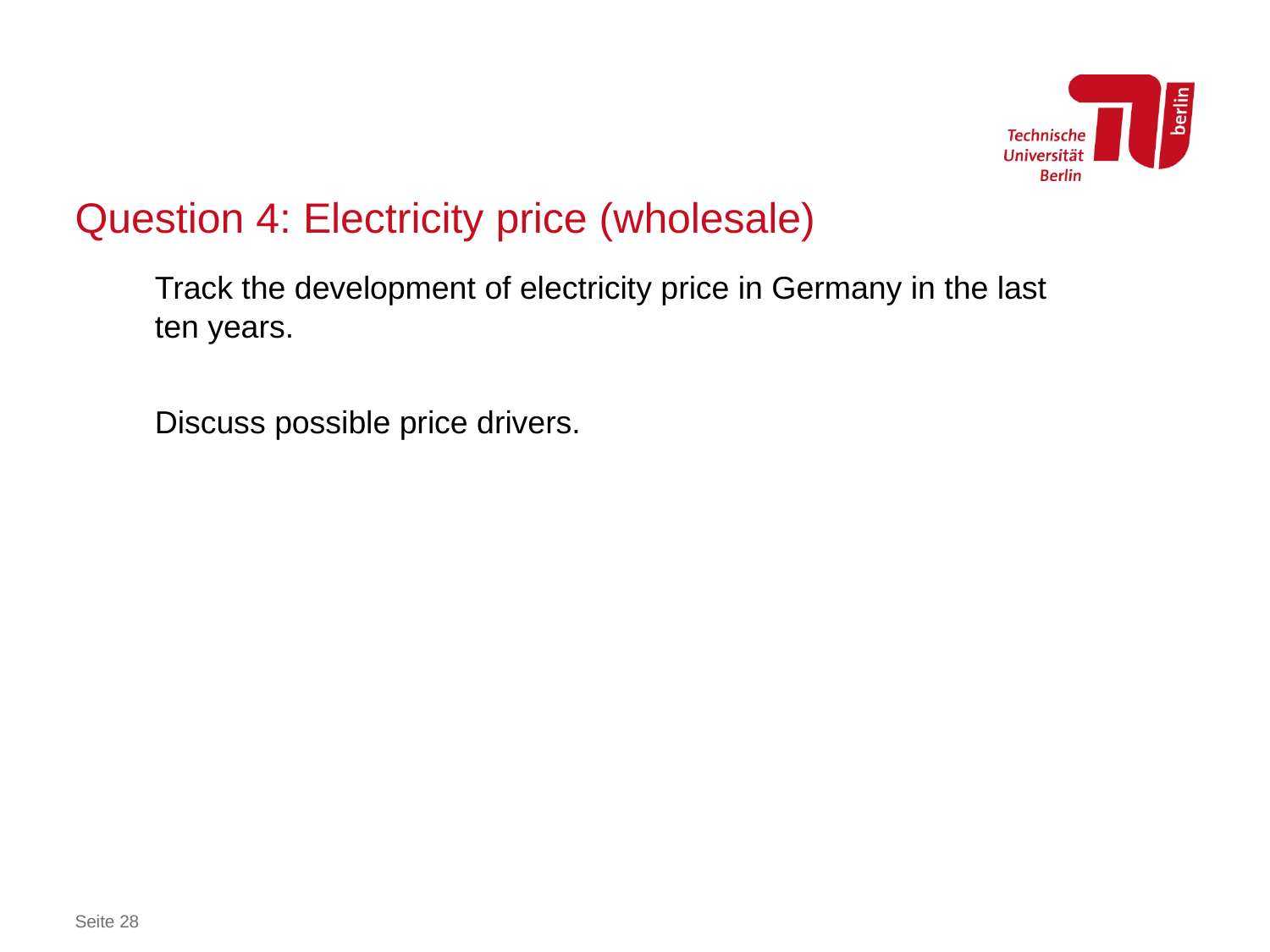

# Question 4: Electricity price (wholesale)
Track the development of electricity price in Germany in the last ten years.

Discuss possible price drivers.

Seite 28